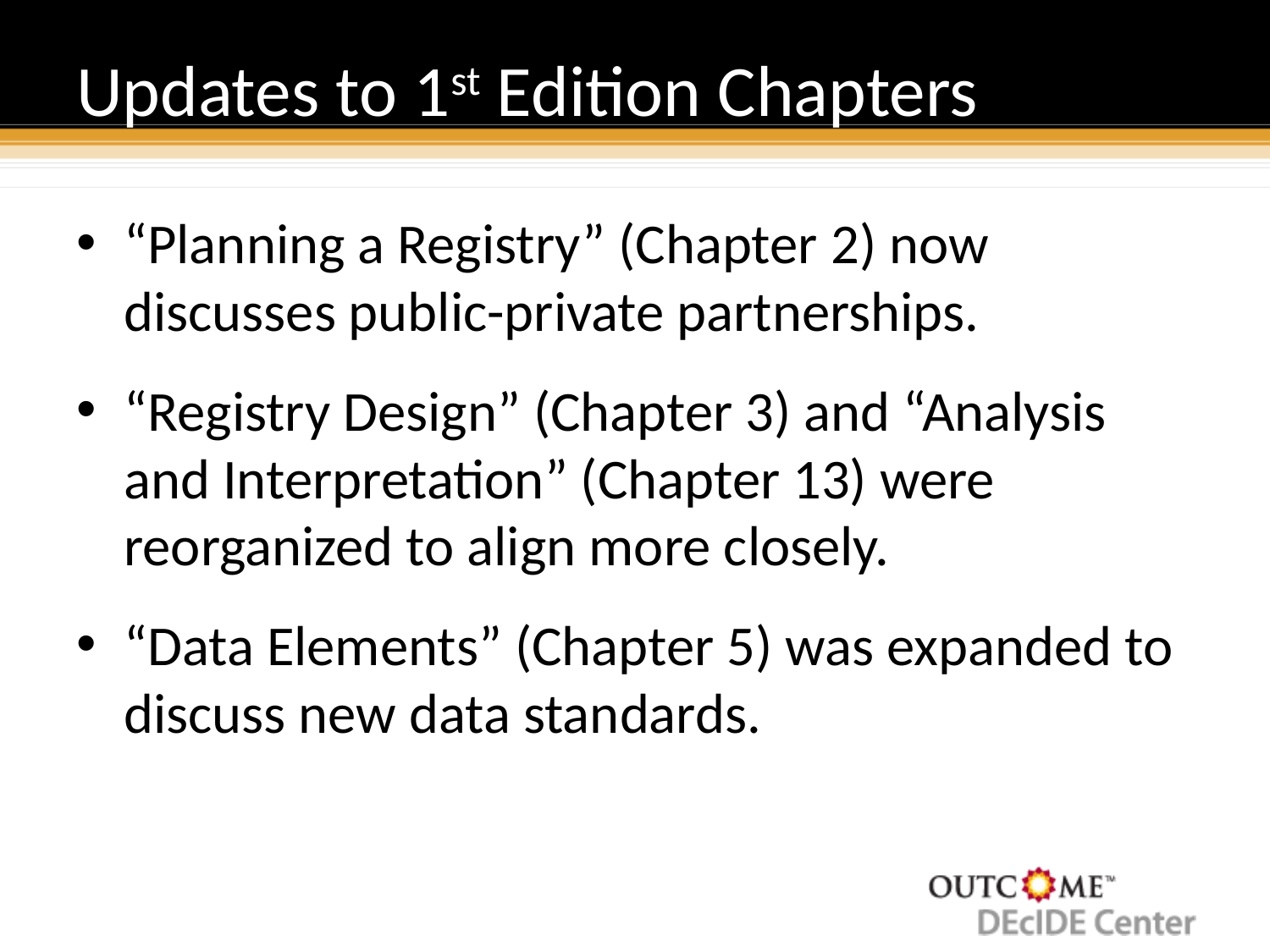

# Updates to 1st Edition Chapters
“Planning a Registry” (Chapter 2) now discusses public-private partnerships.
“Registry Design” (Chapter 3) and “Analysis and Interpretation” (Chapter 13) were reorganized to align more closely.
“Data Elements” (Chapter 5) was expanded to discuss new data standards.